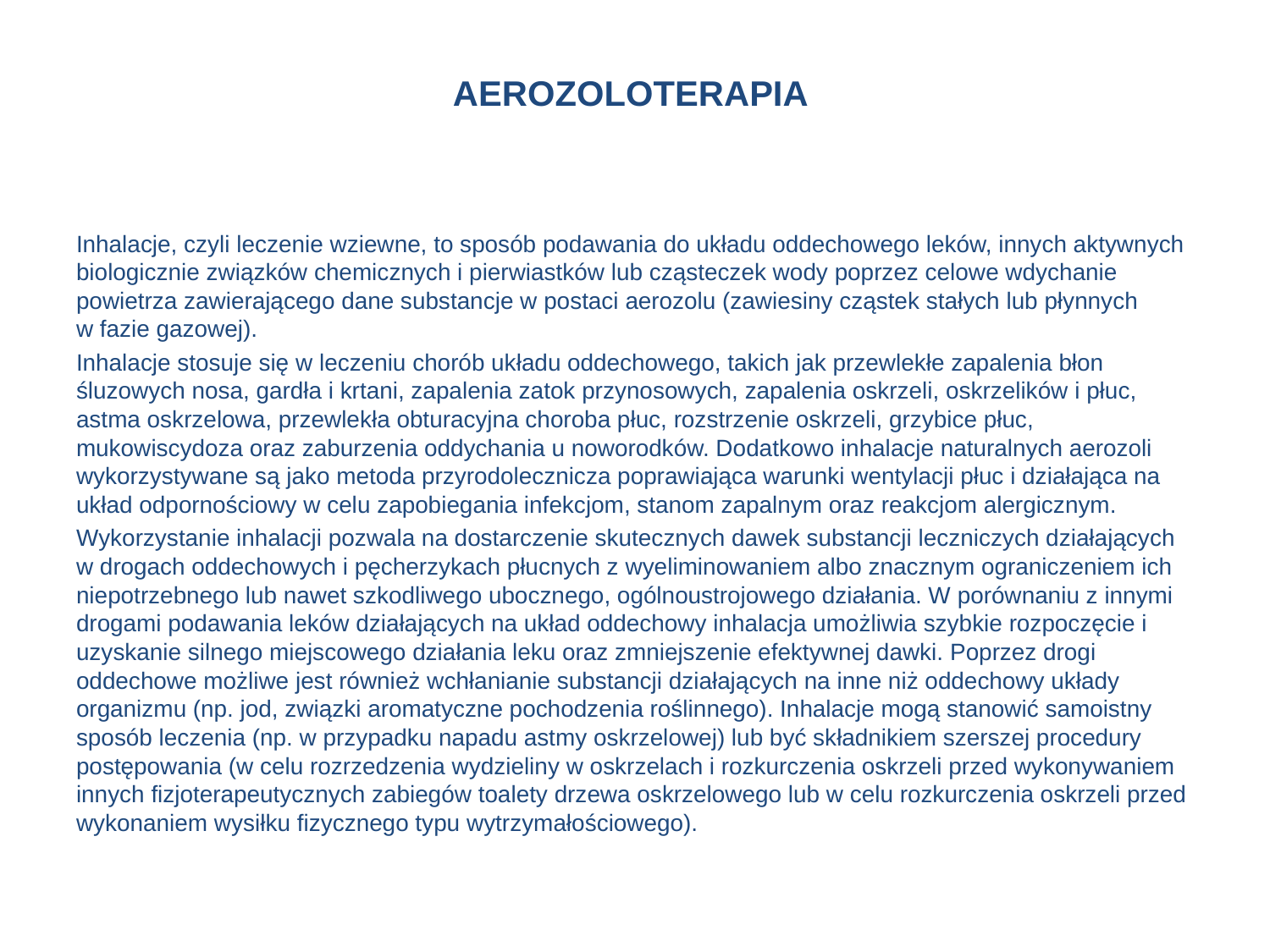

# AEROZOLOTERAPIA
Inhalacje, czyli leczenie wziewne, to sposób podawania do układu oddechowego leków, innych aktywnych biologicznie związków chemicznych i pierwiastków lub cząsteczek wody poprzez celowe wdychanie powietrza zawierającego dane substancje w postaci aerozolu (zawiesiny cząstek stałych lub płynnych w fazie gazowej).
Inhalacje stosuje się w leczeniu chorób układu oddechowego, takich jak przewlekłe zapalenia błon śluzowych nosa, gardła i krtani, zapalenia zatok przynosowych, zapalenia oskrzeli, oskrzelików i płuc, astma oskrzelowa, przewlekła obturacyjna choroba płuc, rozstrzenie oskrzeli, grzybice płuc, mukowiscydoza oraz zaburzenia oddychania u noworodków. Dodatkowo inhalacje naturalnych aerozoli wykorzystywane są jako metoda przyrodolecznicza poprawiająca warunki wentylacji płuc i działająca na układ odpornościowy w celu zapobiegania infekcjom, stanom zapalnym oraz reakcjom alergicznym.
Wykorzystanie inhalacji pozwala na dostarczenie skutecznych dawek substancji leczniczych działających w drogach oddechowych i pęcherzykach płucnych z wyeliminowaniem albo znacznym ograniczeniem ich niepotrzebnego lub nawet szkodliwego ubocznego, ogólnoustrojowego działania. W porównaniu z innymi drogami podawania leków działających na układ oddechowy inhalacja umożliwia szybkie rozpoczęcie i uzyskanie silnego miejscowego działania leku oraz zmniejszenie efektywnej dawki. Poprzez drogi oddechowe możliwe jest również wchłanianie substancji działających na inne niż oddechowy układy organizmu (np. jod, związki aromatyczne pochodzenia roślinnego). Inhalacje mogą stanowić samoistny sposób leczenia (np. w przypadku napadu astmy oskrzelowej) lub być składnikiem szerszej procedury postępowania (w celu rozrzedzenia wydzieliny w oskrzelach i rozkurczenia oskrzeli przed wykonywaniem innych fizjoterapeutycznych zabiegów toalety drzewa oskrzelowego lub w celu rozkurczenia oskrzeli przed wykonaniem wysiłku fizycznego typu wytrzymałościowego).